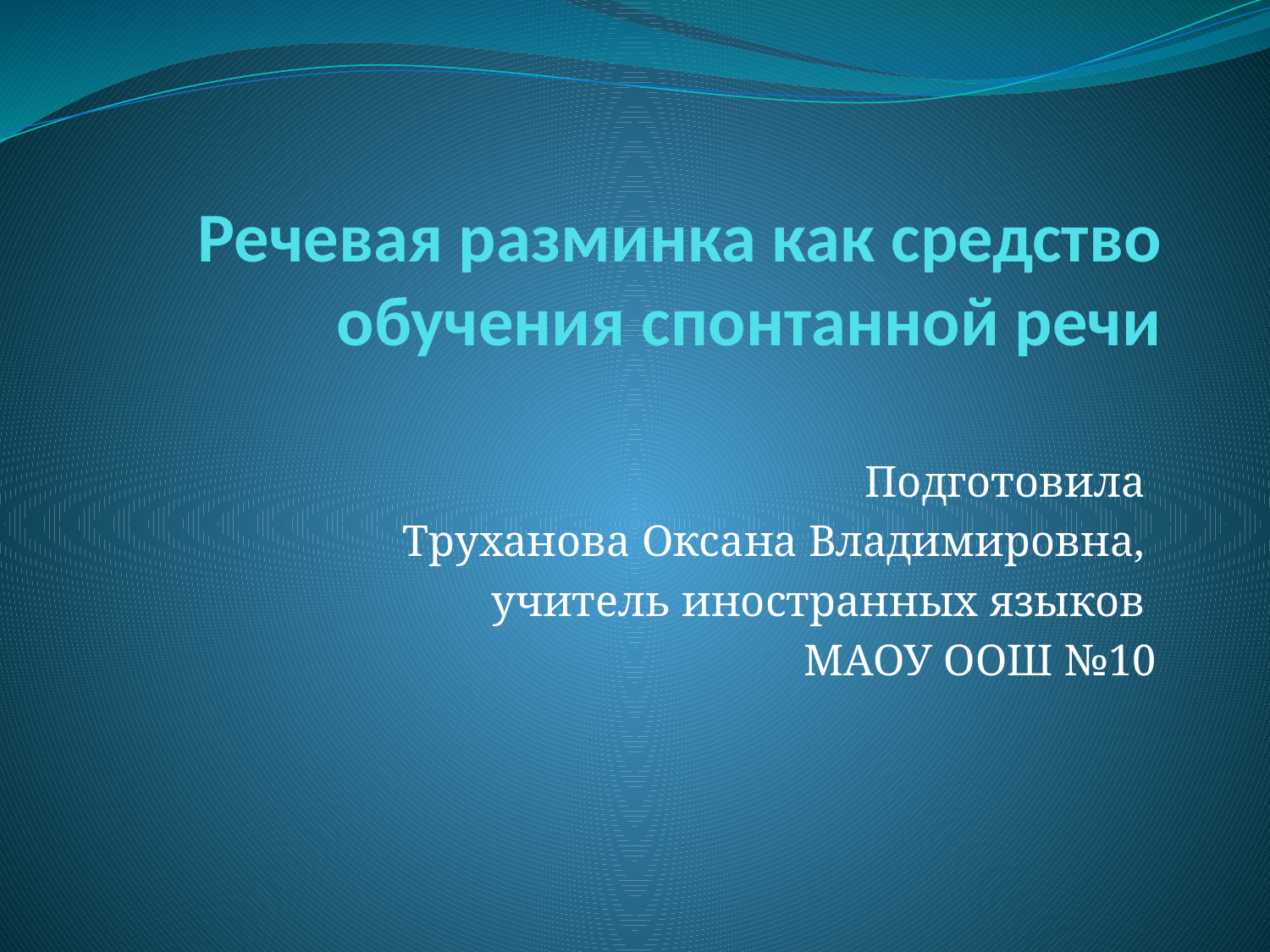

# Речевая разминка как средство обучения спонтанной речи
Подготовила
Труханова Оксана Владимировна,
учитель иностранных языков
МАОУ ООШ №10